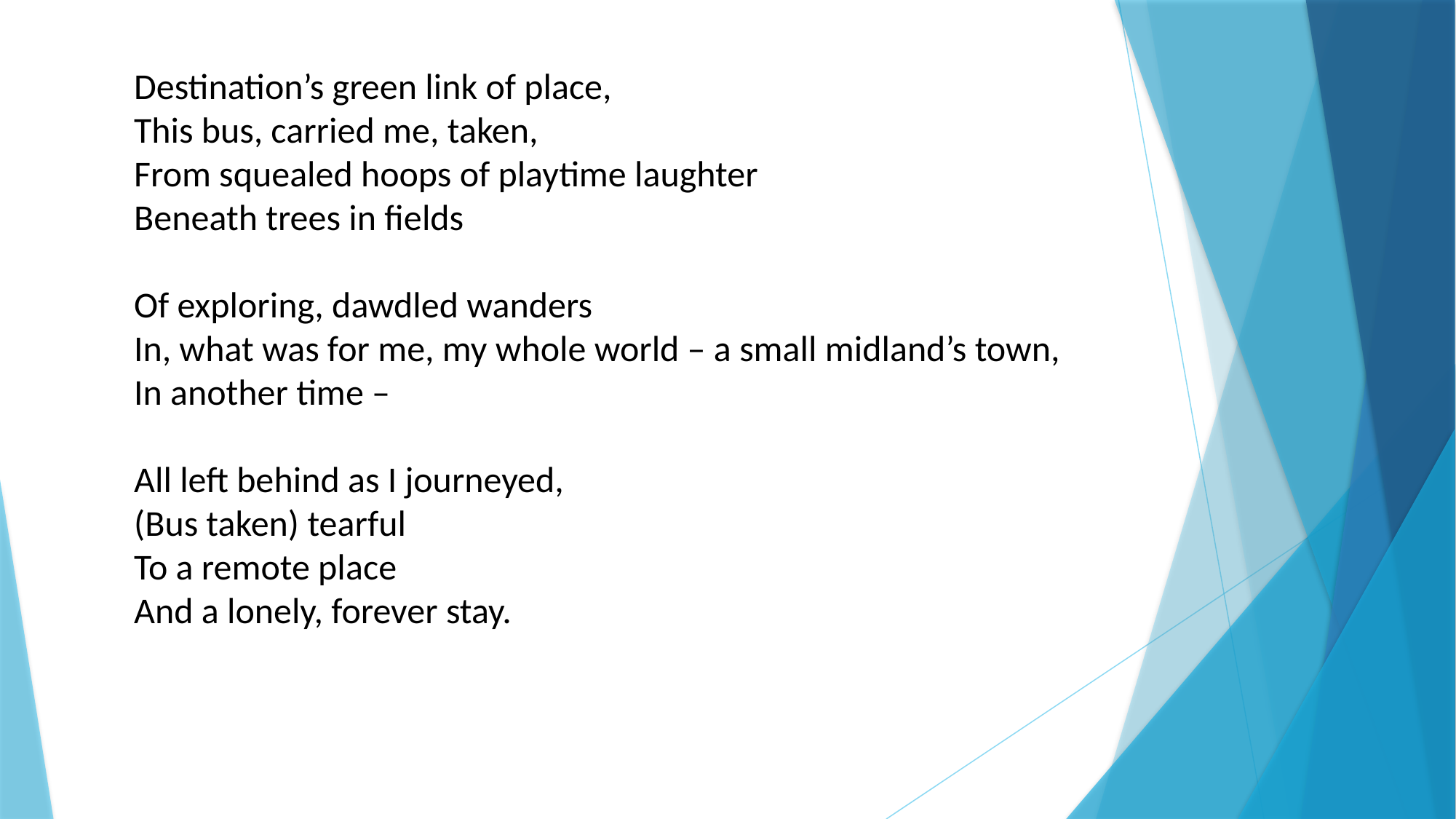

Destination’s green link of place,
This bus, carried me, taken,
From squealed hoops of playtime laughter
Beneath trees in fields

Of exploring, dawdled wanders
In, what was for me, my whole world – a small midland’s town,
In another time –

All left behind as I journeyed,
(Bus taken) tearful
To a remote place
And a lonely, forever stay.